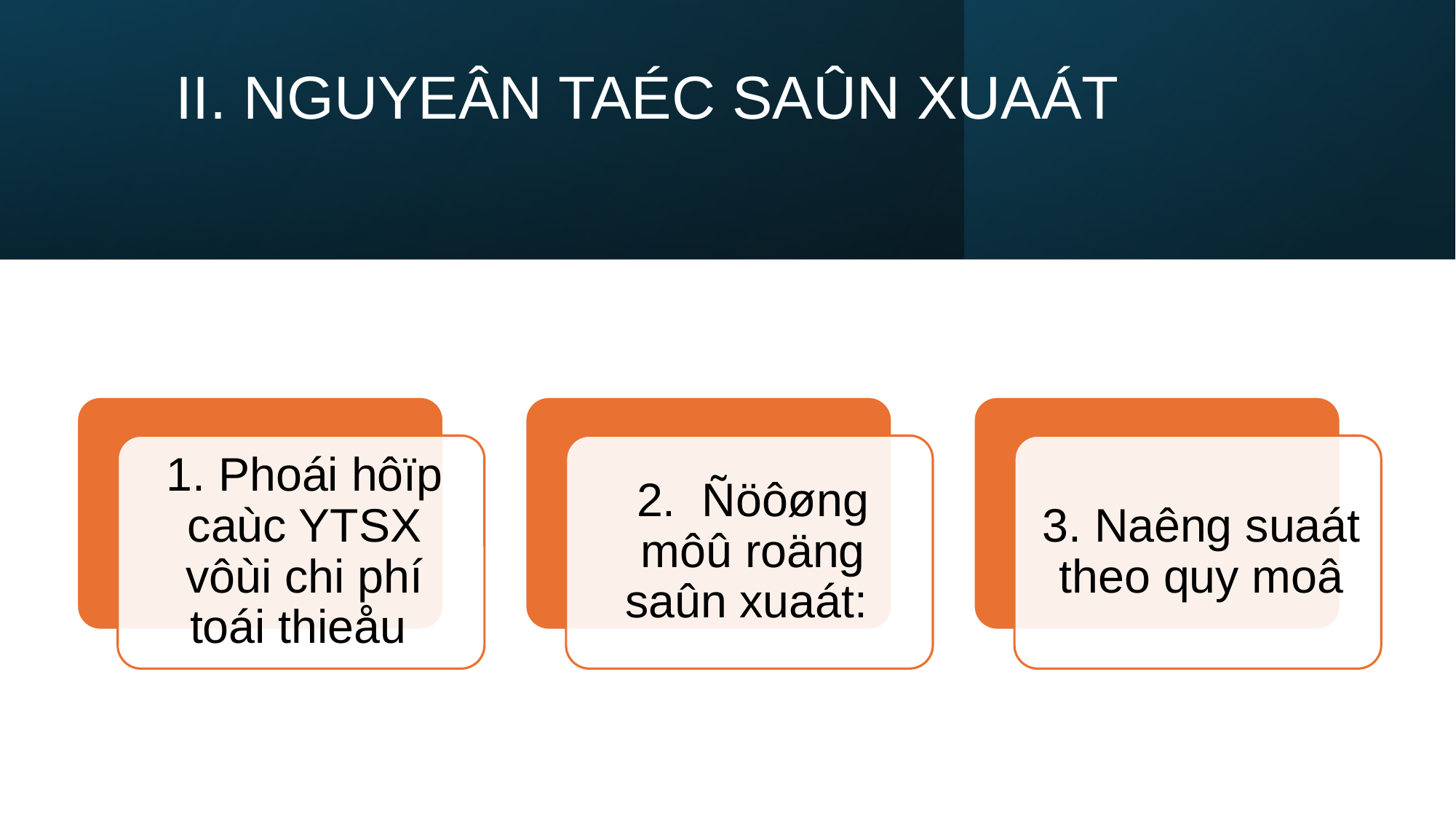

# II. NGUYEÂN TAÉC SAÛN XUAÁT
1. Phoái hôïp caùc YTSX vôùi chi phí toái thieåu
2.  Ñöôøng môû roäng saûn xuaát:
3. Naêng suaát theo quy moâ